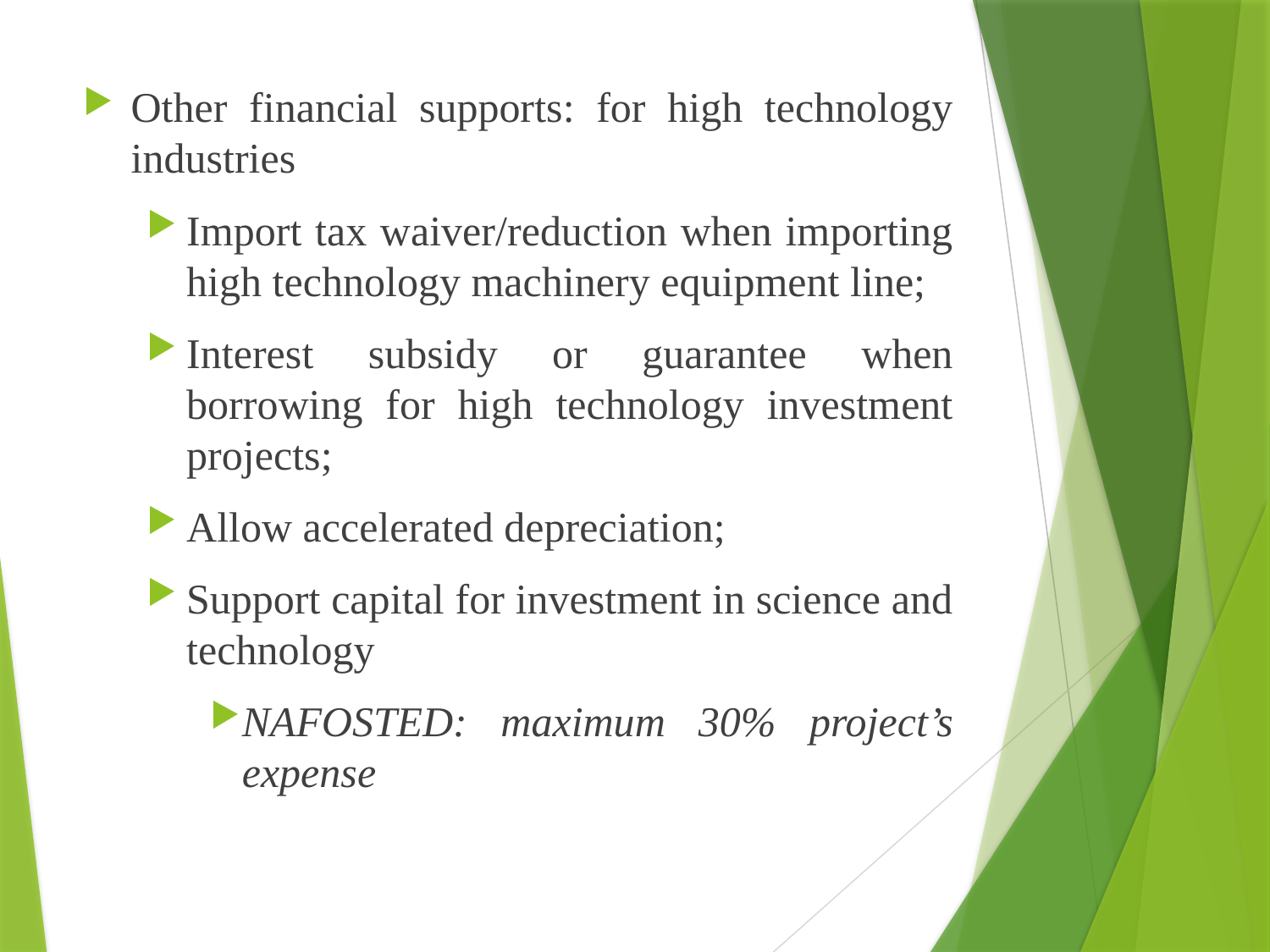

Other financial supports: for high technology industries
Import tax waiver/reduction when importing high technology machinery equipment line;
Interest subsidy or guarantee when borrowing for high technology investment projects;
Allow accelerated depreciation;
Support capital for investment in science and technology
NAFOSTED: maximum 30% project’s expense